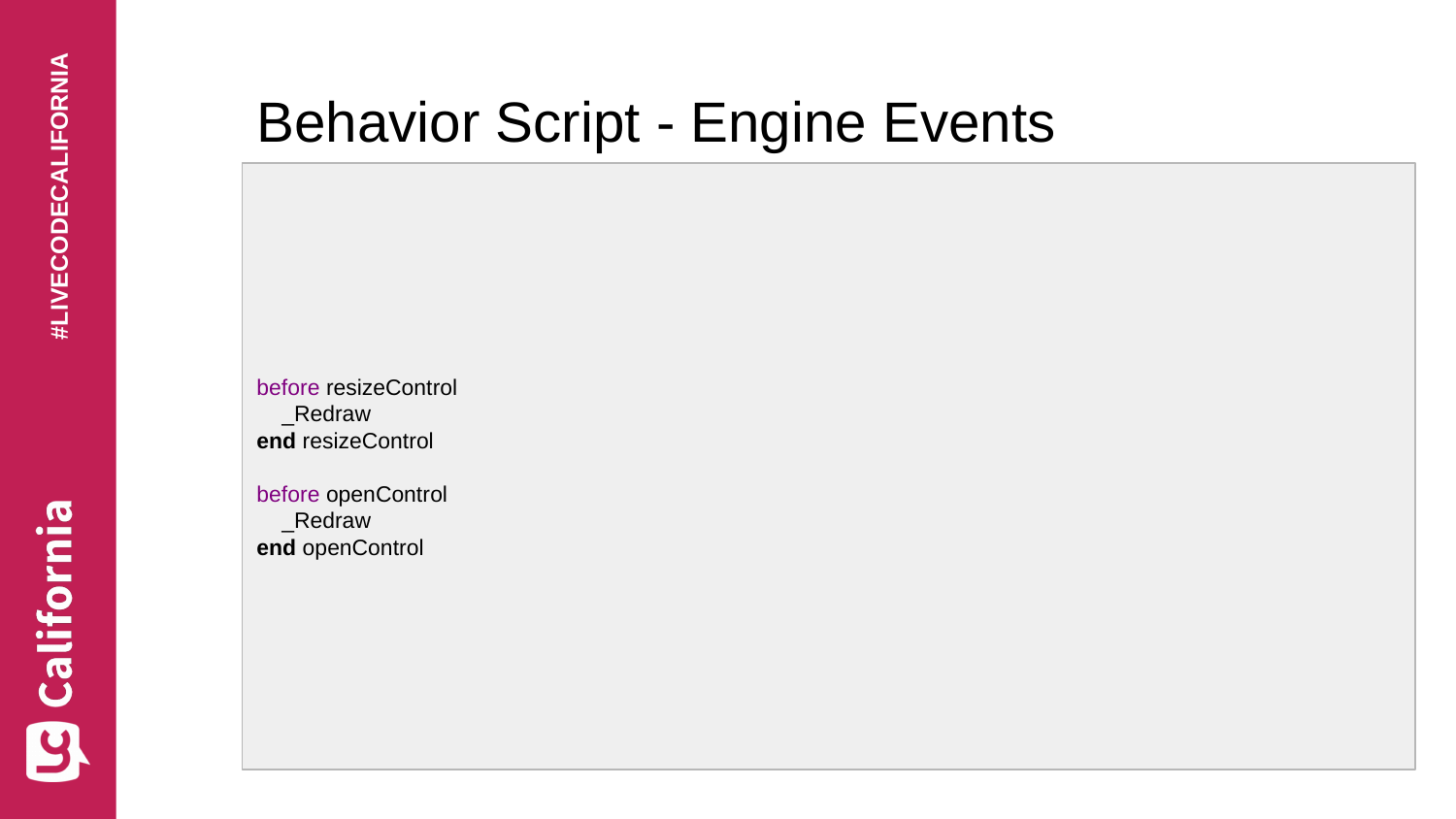

# Behavior Script - Engine Events
before resizeControl
    _Redraw
end resizeControl

before openControl
    _Redraw
end openControl